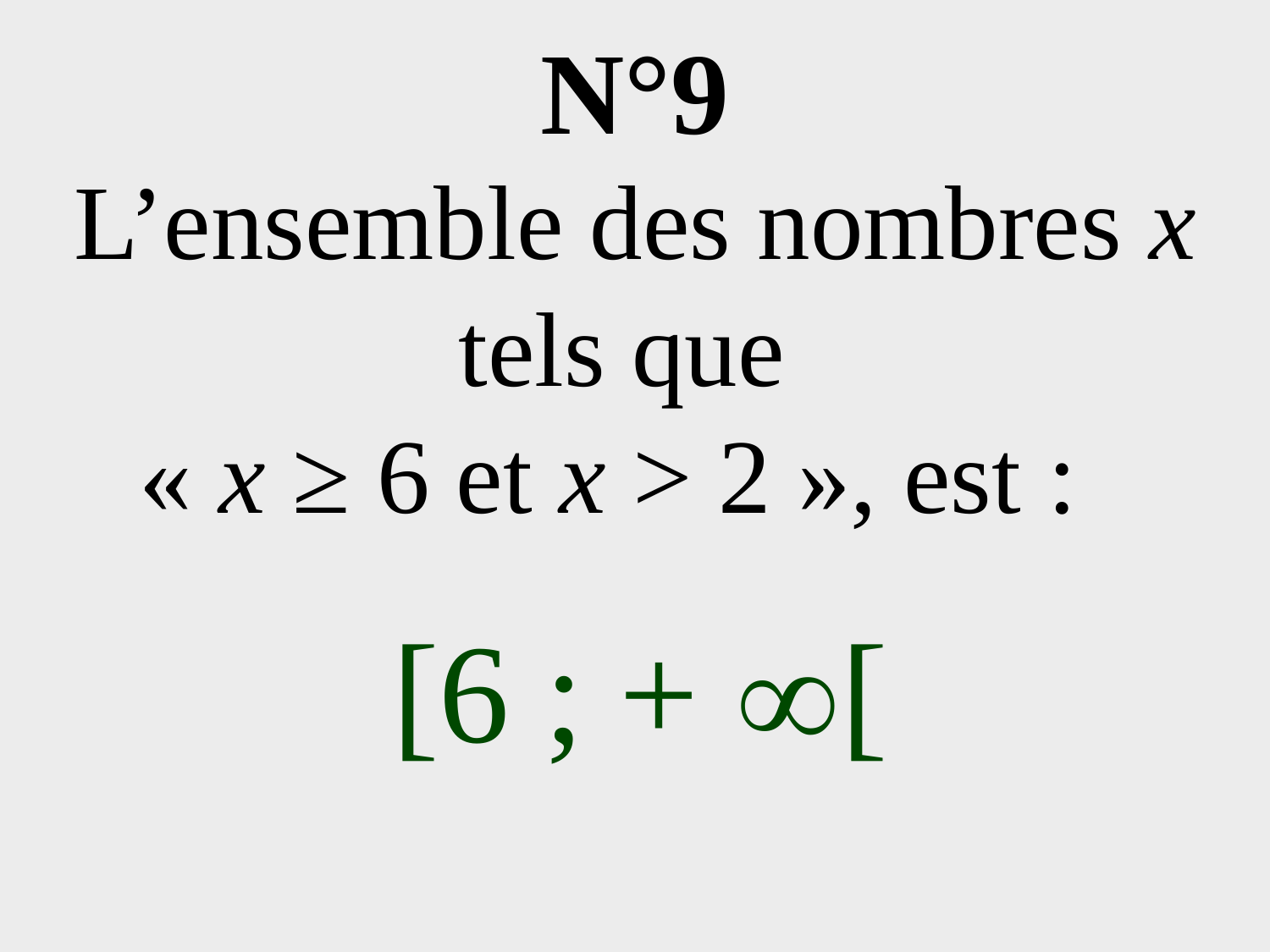

# N°9

L’ensemble des nombres x
tels que
« x ≥ 6 et x > 2 », est :

[6 ; + ∞[